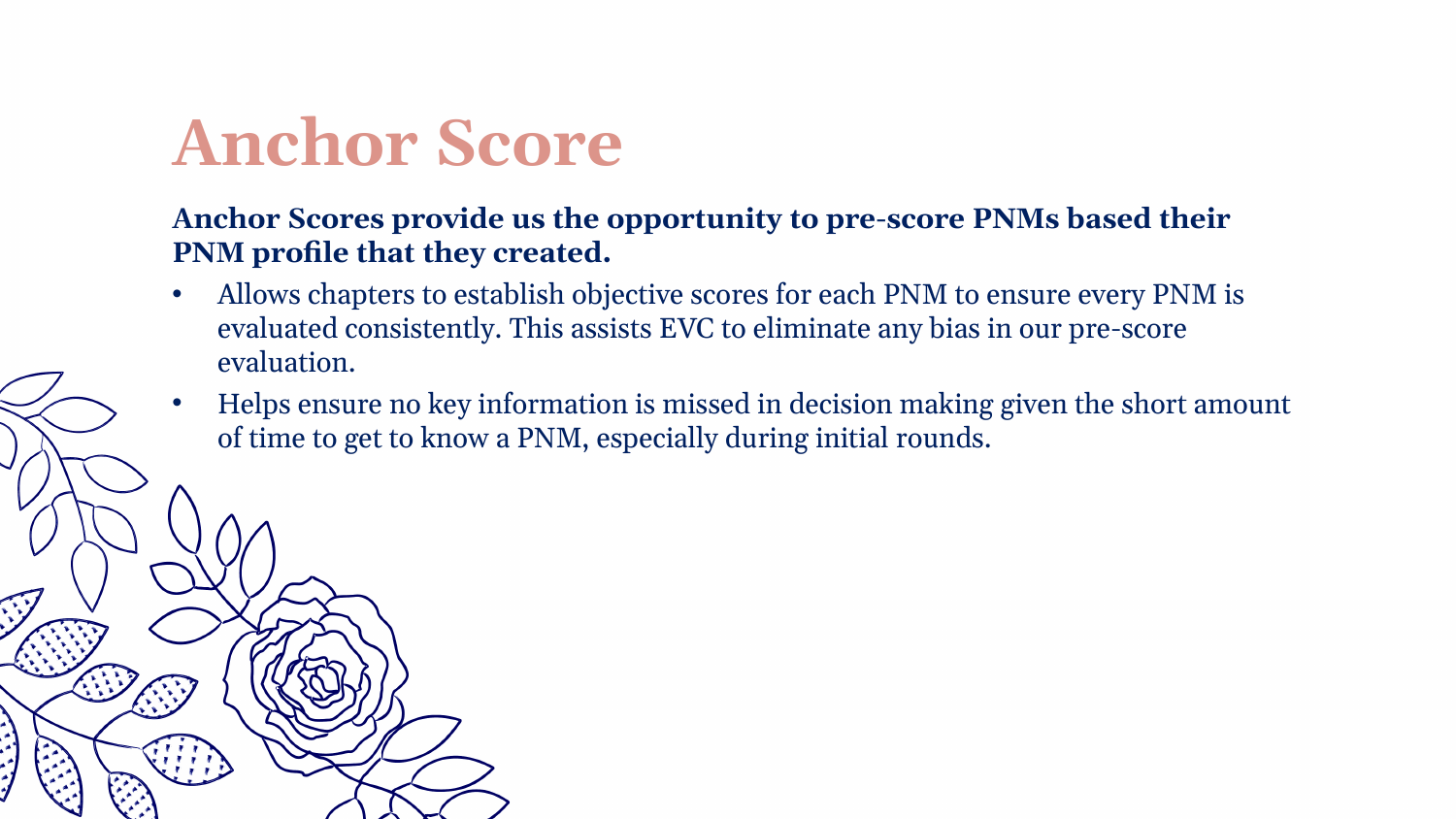

Anchor Score
Anchor Scores provide us the opportunity to pre-score PNMs based their PNM profile that they created.
Allows chapters to establish objective scores for each PNM to ensure every PNM is evaluated consistently. This assists EVC to eliminate any bias in our pre-score evaluation.
Helps ensure no key information is missed in decision making given the short amount of time to get to know a PNM, especially during initial rounds.